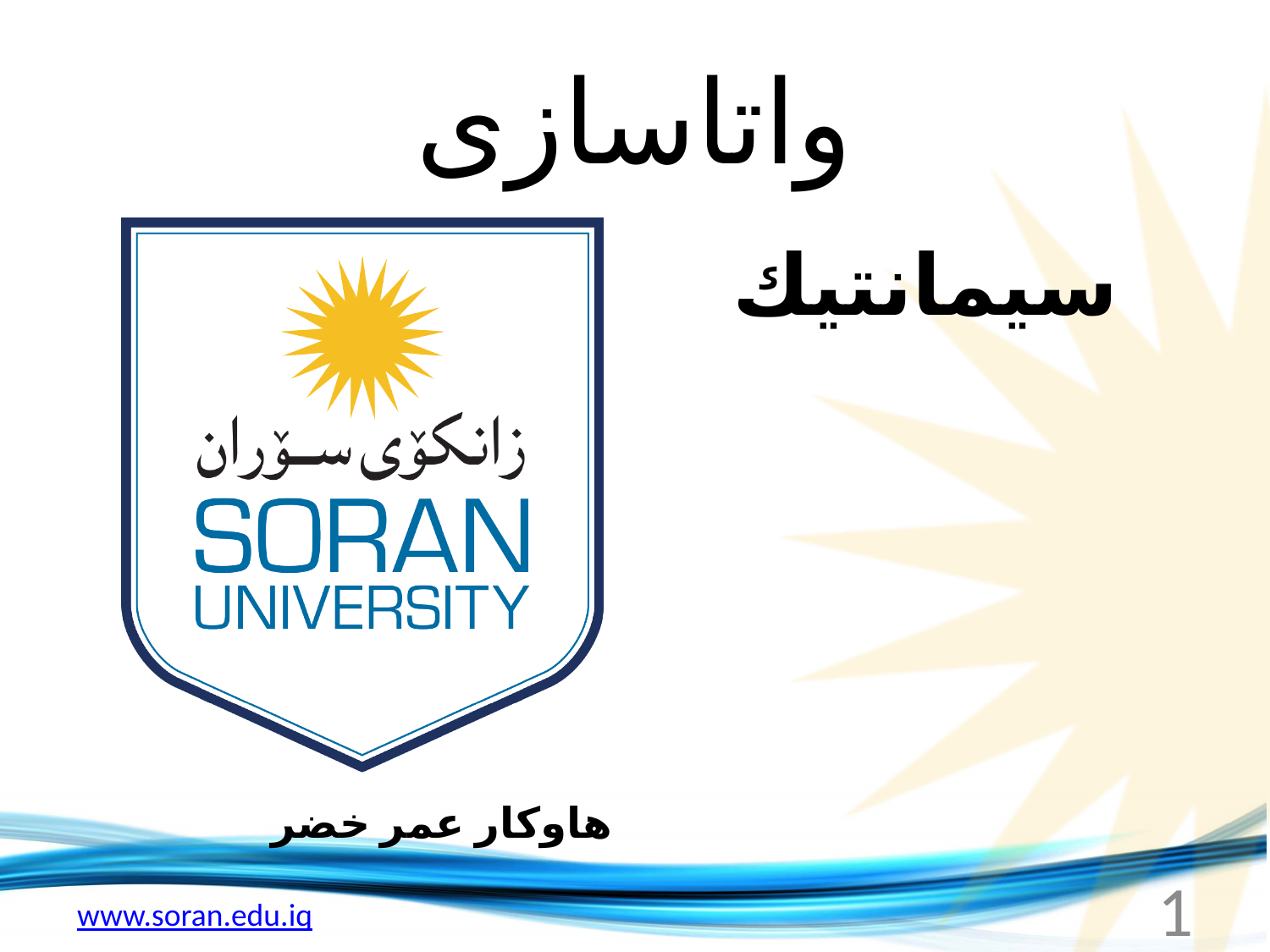

# واتاسازى
سيمانتيك
هاوكار عمر خضر
1